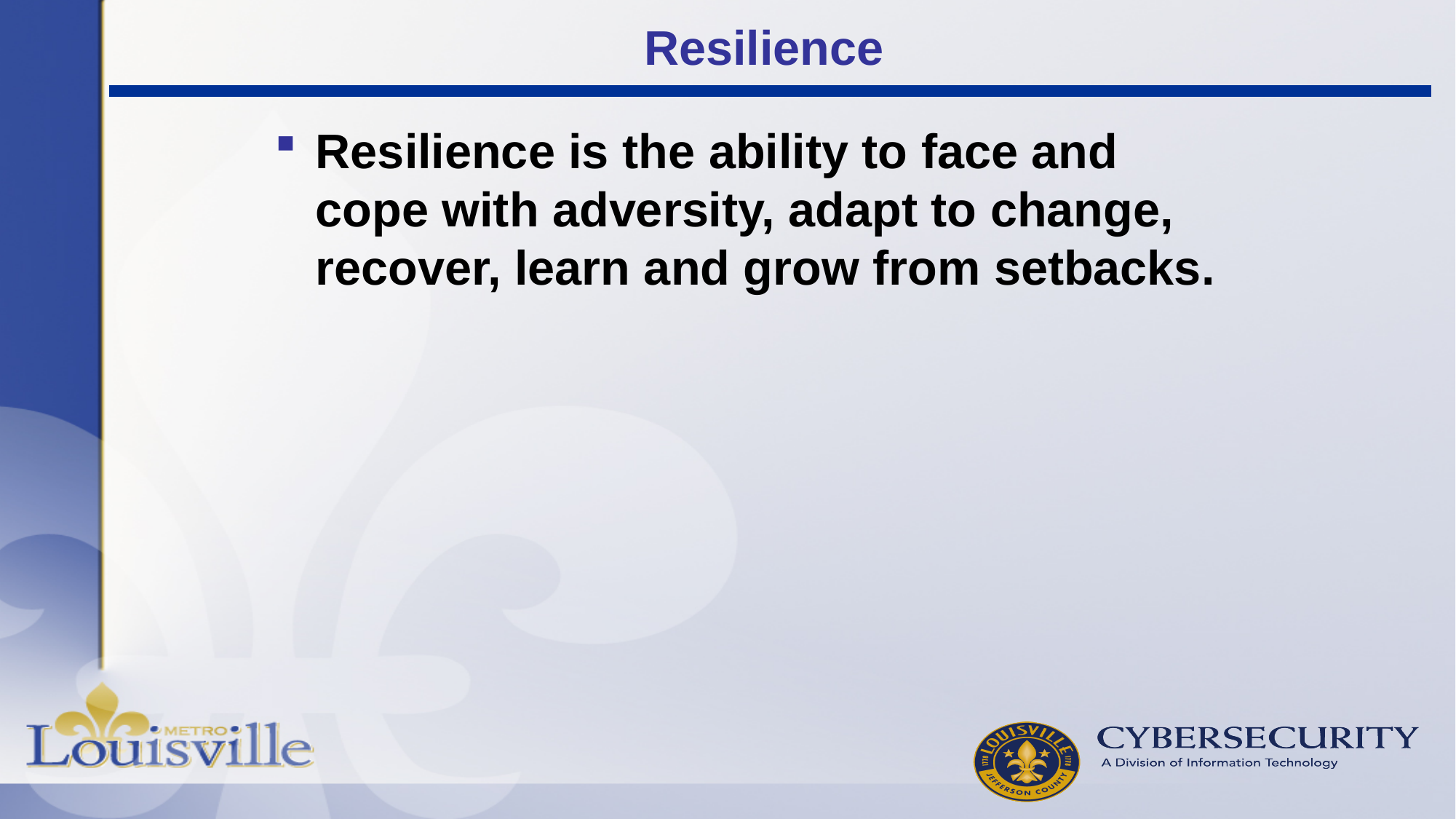

# Resilience
Resilience is the ability to face and cope with adversity, adapt to change, recover, learn and grow from setbacks.